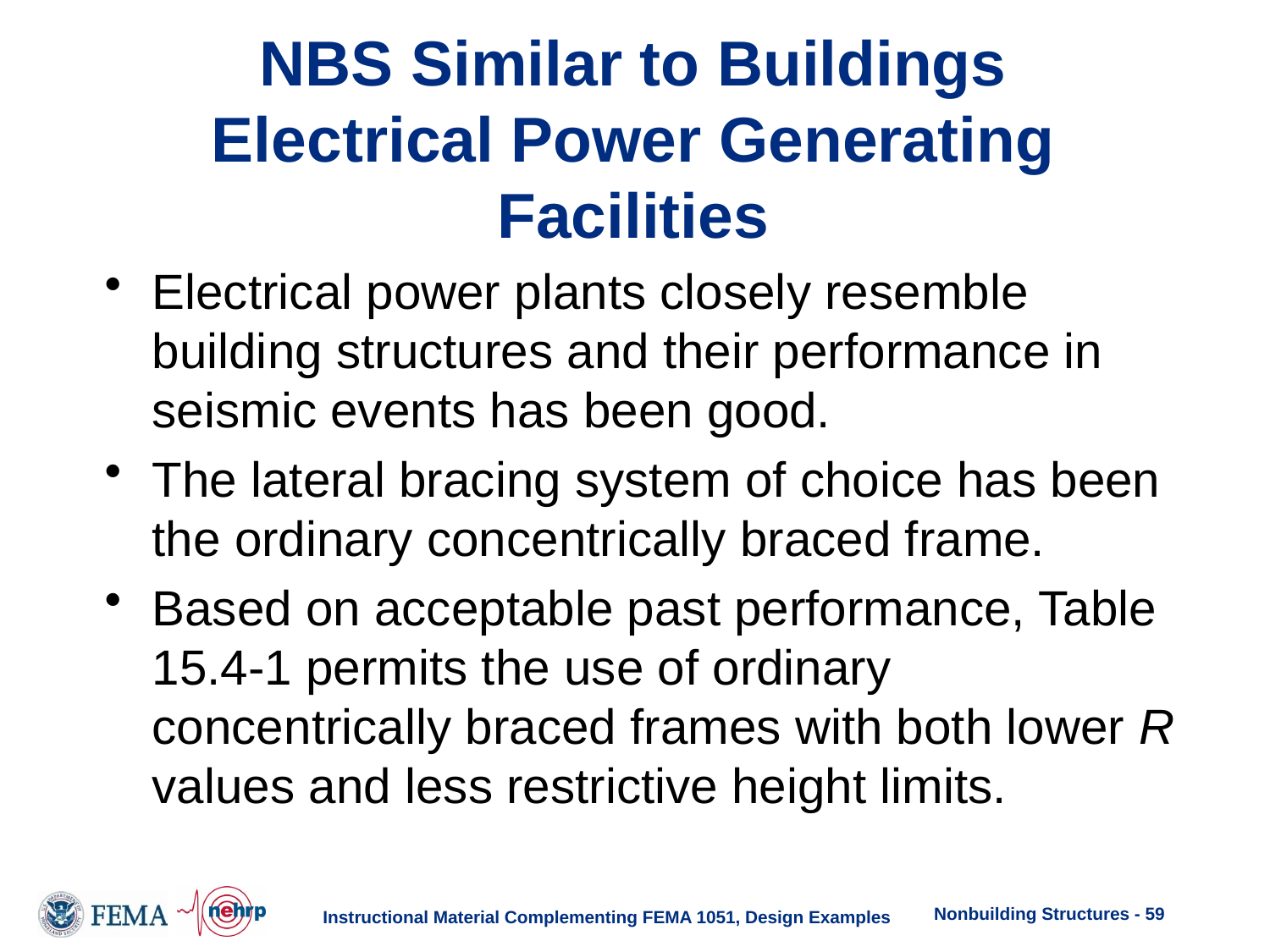

# NBS Similar to Buildings Electrical Power Generating Facilities
Electrical power plants closely resemble building structures and their performance in seismic events has been good.
The lateral bracing system of choice has been the ordinary concentrically braced frame.
Based on acceptable past performance, Table 15.4-1 permits the use of ordinary concentrically braced frames with both lower R values and less restrictive height limits.
Nonbuilding Structures - 59
Instructional Material Complementing FEMA 1051, Design Examples